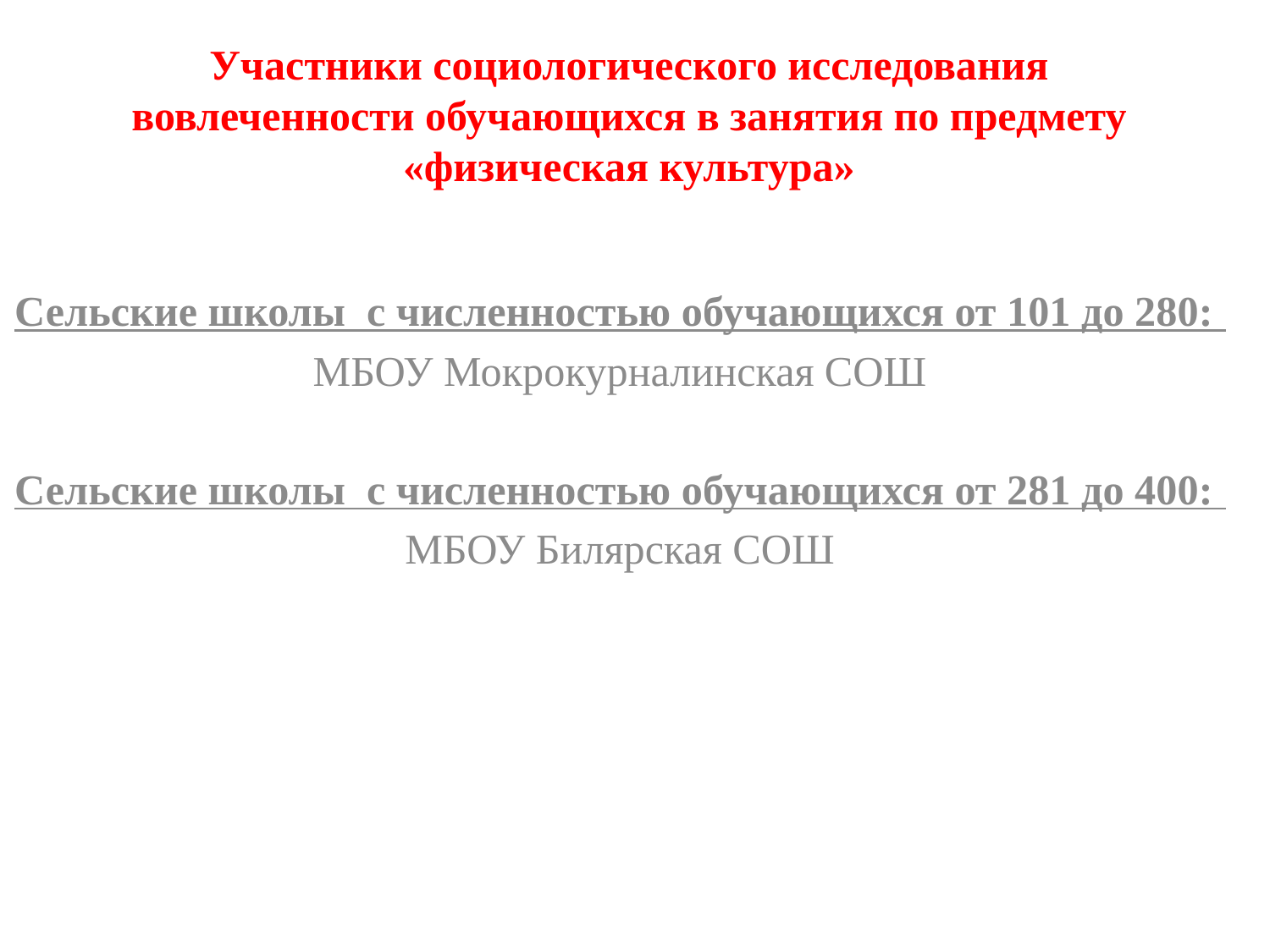

# Участники социологического исследования вовлеченности обучающихся в занятия по предмету «физическая культура»
Сельские школы  с численностью обучающихся от 101 до 280:
МБОУ Мокрокурналинская СОШ

Сельские школы  с численностью обучающихся от 281 до 400:
МБОУ Билярская СОШ